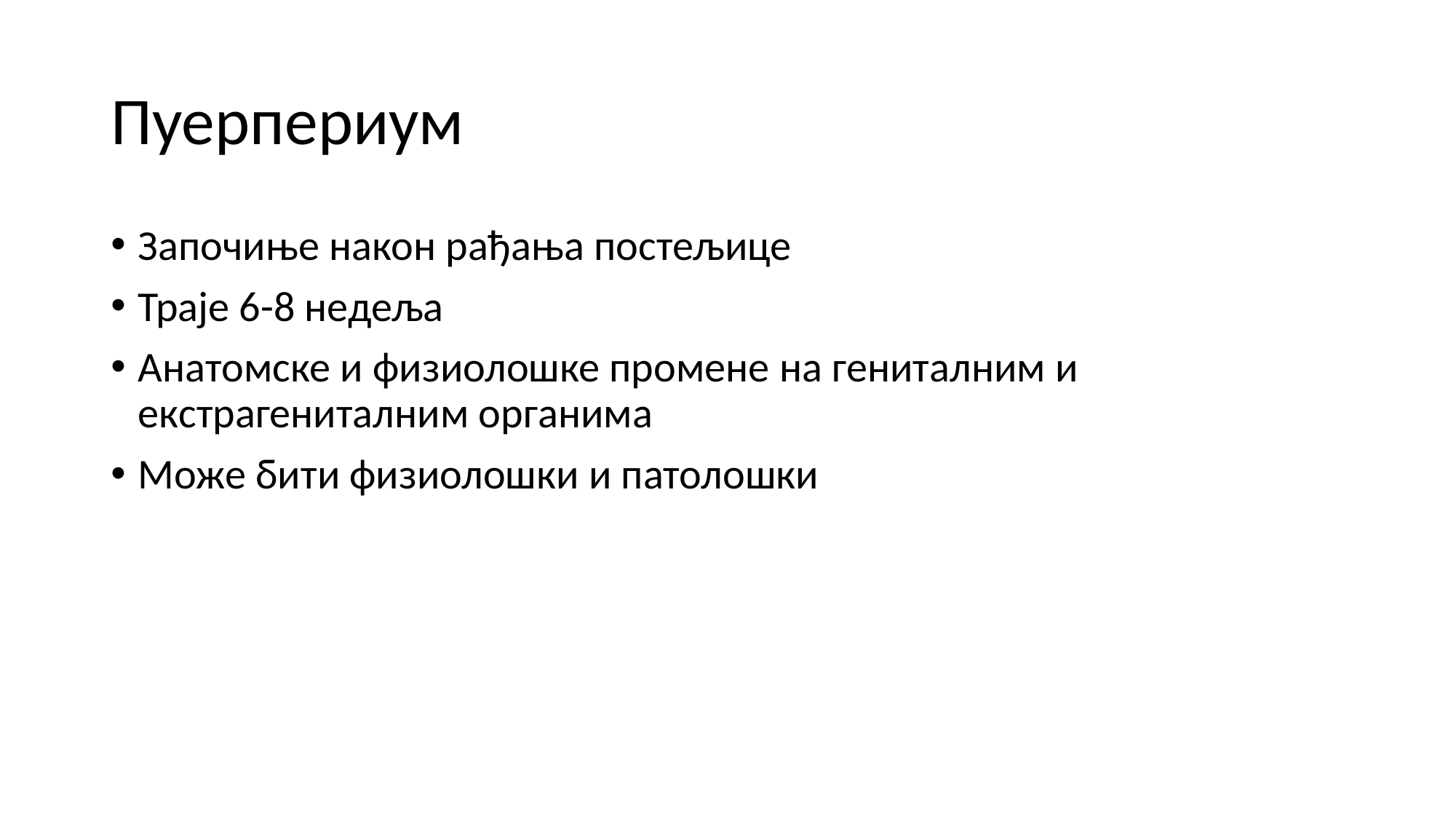

# Пуерпериум
Започиње након рађања постељице
Траје 6-8 недеља
Анатомске и физиолошке промене на гениталним и екстрагениталним органима
Може бити физиолошки и патолошки